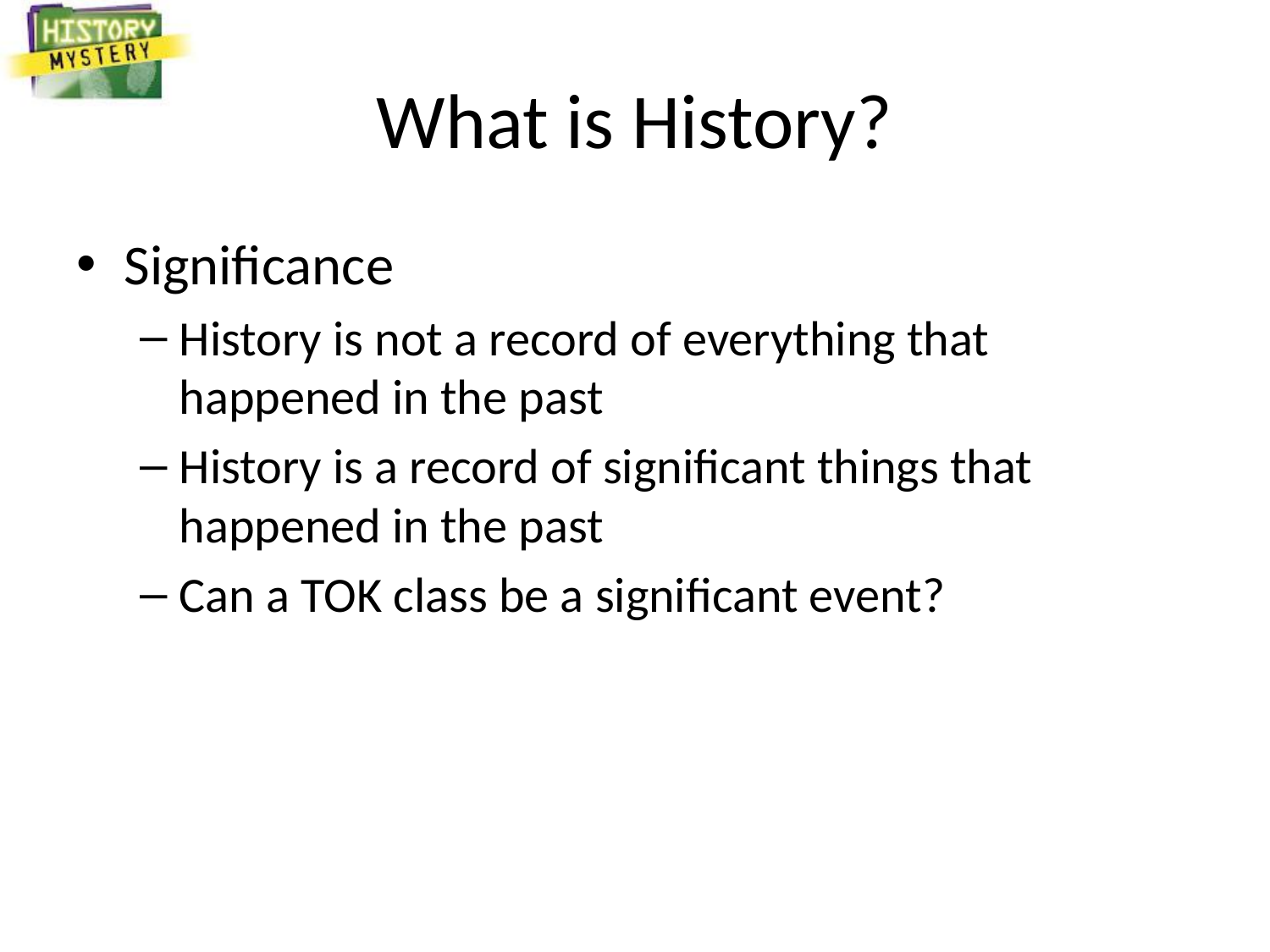

# What is History?
Significance
History is not a record of everything that happened in the past
History is a record of significant things that happened in the past
Can a TOK class be a significant event?